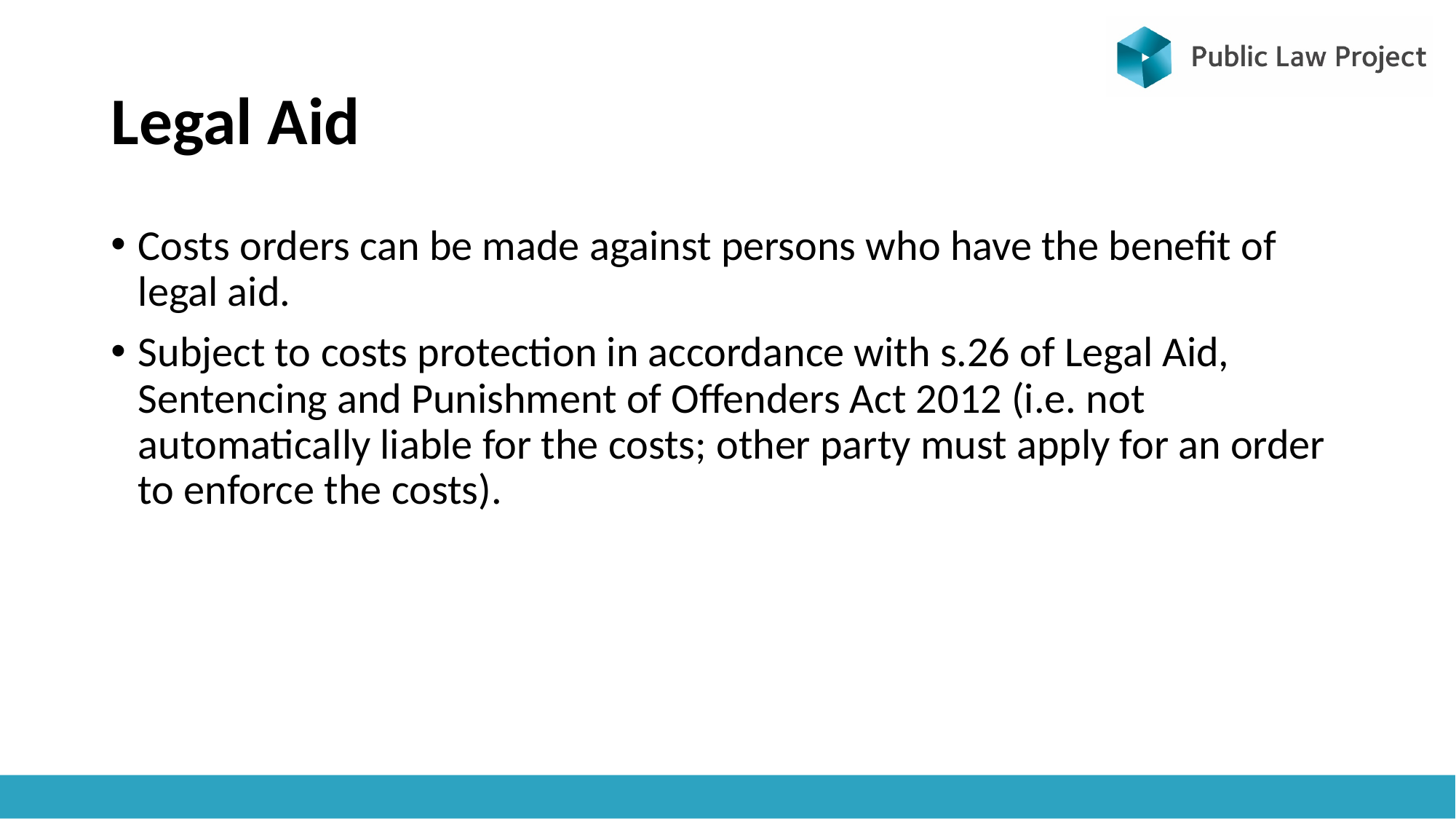

# Legal Aid
Costs orders can be made against persons who have the benefit of legal aid.
Subject to costs protection in accordance with s.26 of Legal Aid, Sentencing and Punishment of Offenders Act 2012 (i.e. not automatically liable for the costs; other party must apply for an order to enforce the costs).